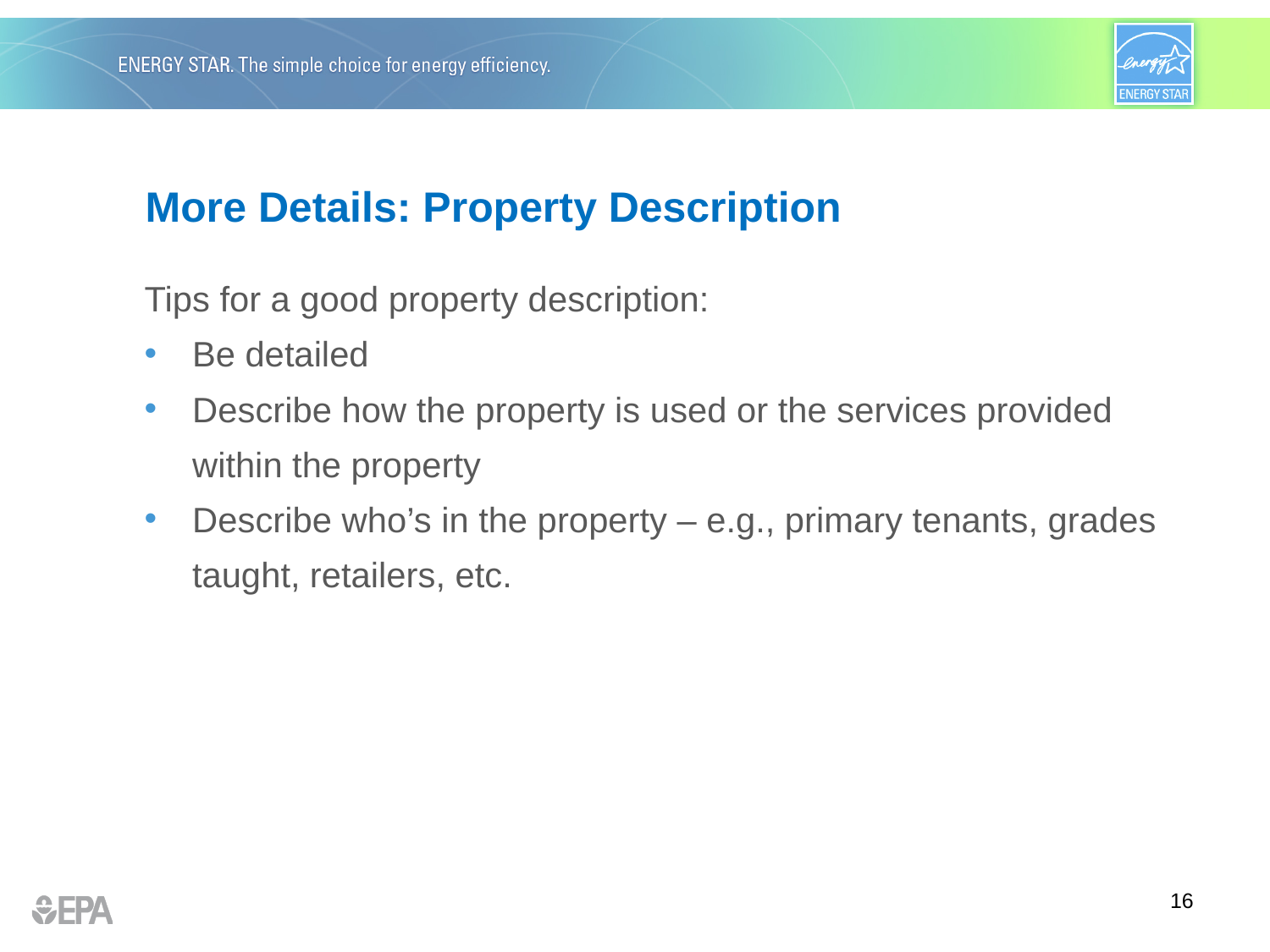

# More Details: Property Description
Tips for a good property description:
Be detailed
Describe how the property is used or the services provided within the property
Describe who’s in the property – e.g., primary tenants, grades taught, retailers, etc.

16